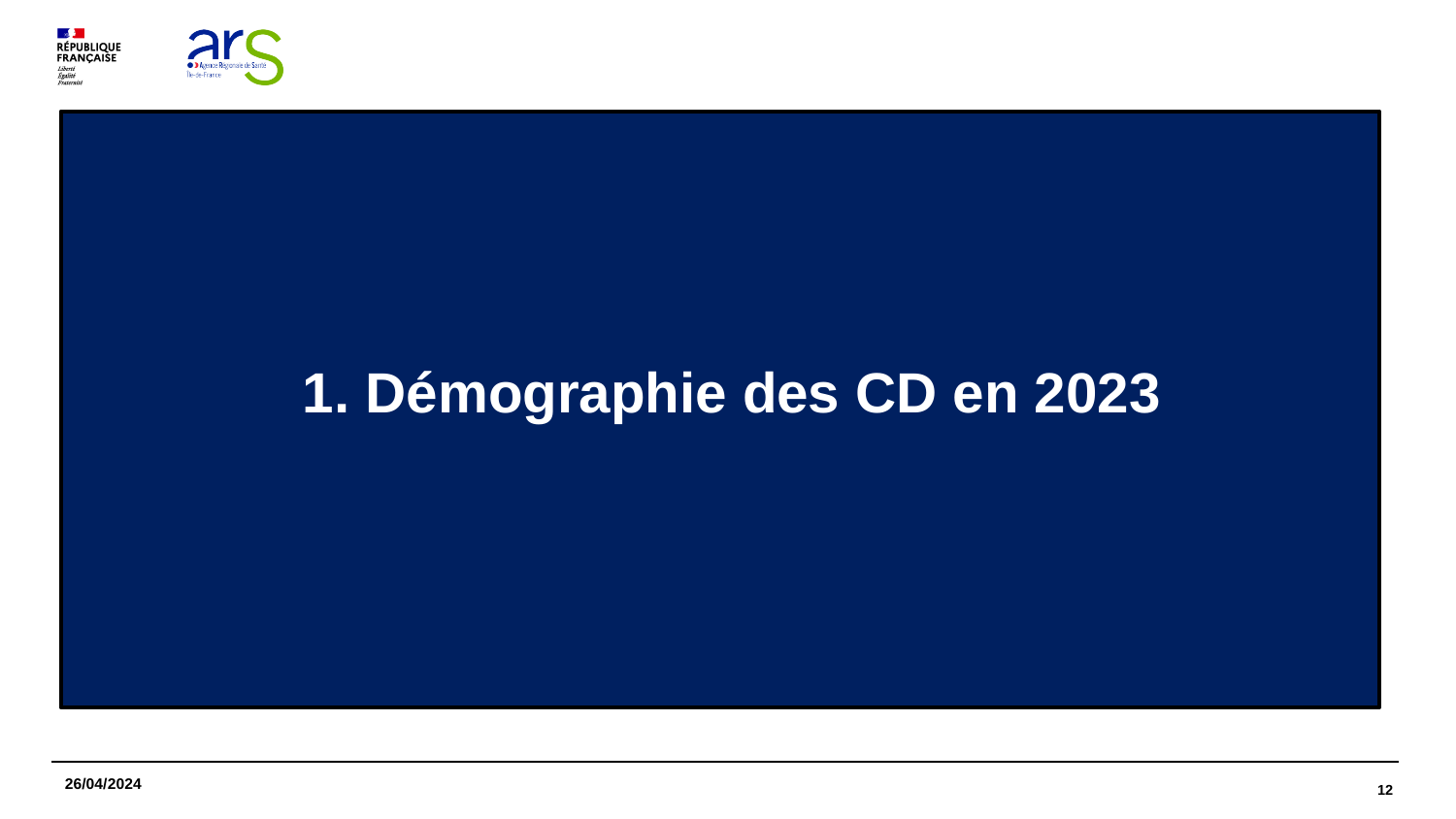

# 1. Démographie des CD en 2023
26/04/2024
12